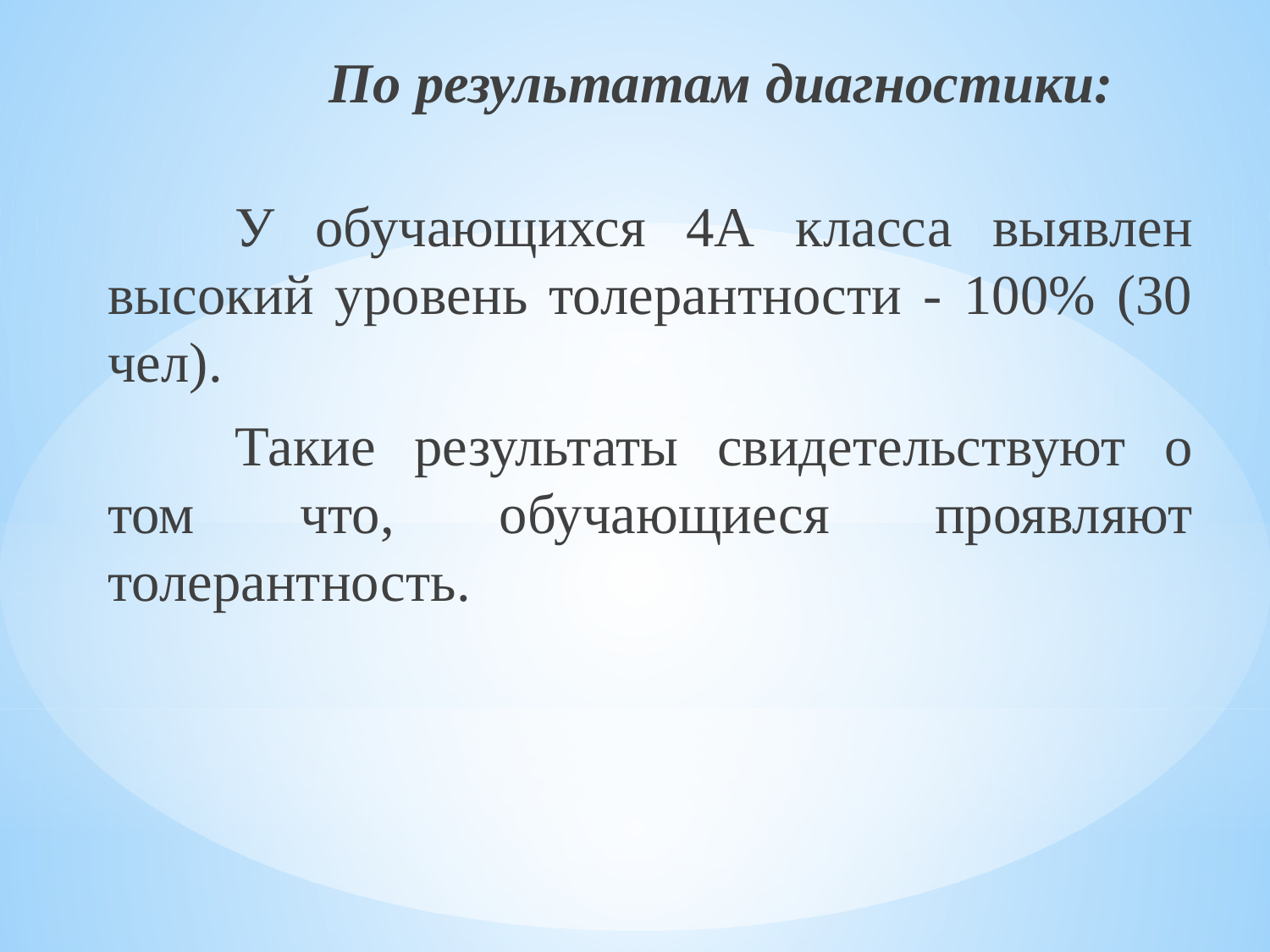

По результатам диагностики:

		У обучающихся 4А класса выявлен высокий уровень толерантности - 100% (30 чел).
		Такие результаты свидетельствуют о том что, обучающиеся проявляют толерантность.